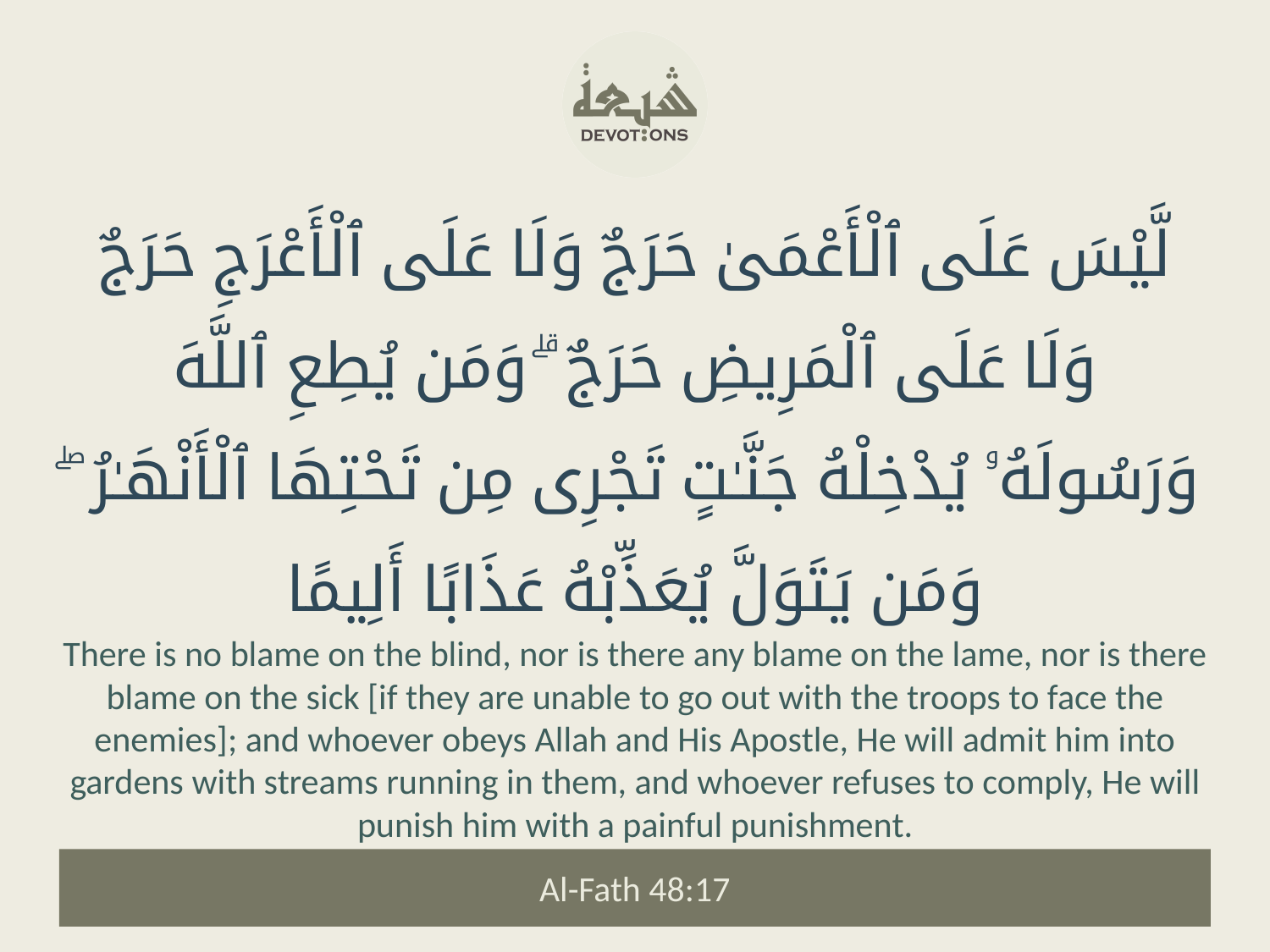

لَّيْسَ عَلَى ٱلْأَعْمَىٰ حَرَجٌ وَلَا عَلَى ٱلْأَعْرَجِ حَرَجٌ وَلَا عَلَى ٱلْمَرِيضِ حَرَجٌ ۗ وَمَن يُطِعِ ٱللَّهَ وَرَسُولَهُۥ يُدْخِلْهُ جَنَّـٰتٍ تَجْرِى مِن تَحْتِهَا ٱلْأَنْهَـٰرُ ۖ وَمَن يَتَوَلَّ يُعَذِّبْهُ عَذَابًا أَلِيمًا
There is no blame on the blind, nor is there any blame on the lame, nor is there blame on the sick [if they are unable to go out with the troops to face the enemies]; and whoever obeys Allah and His Apostle, He will admit him into gardens with streams running in them, and whoever refuses to comply, He will punish him with a painful punishment.
Al-Fath 48:17